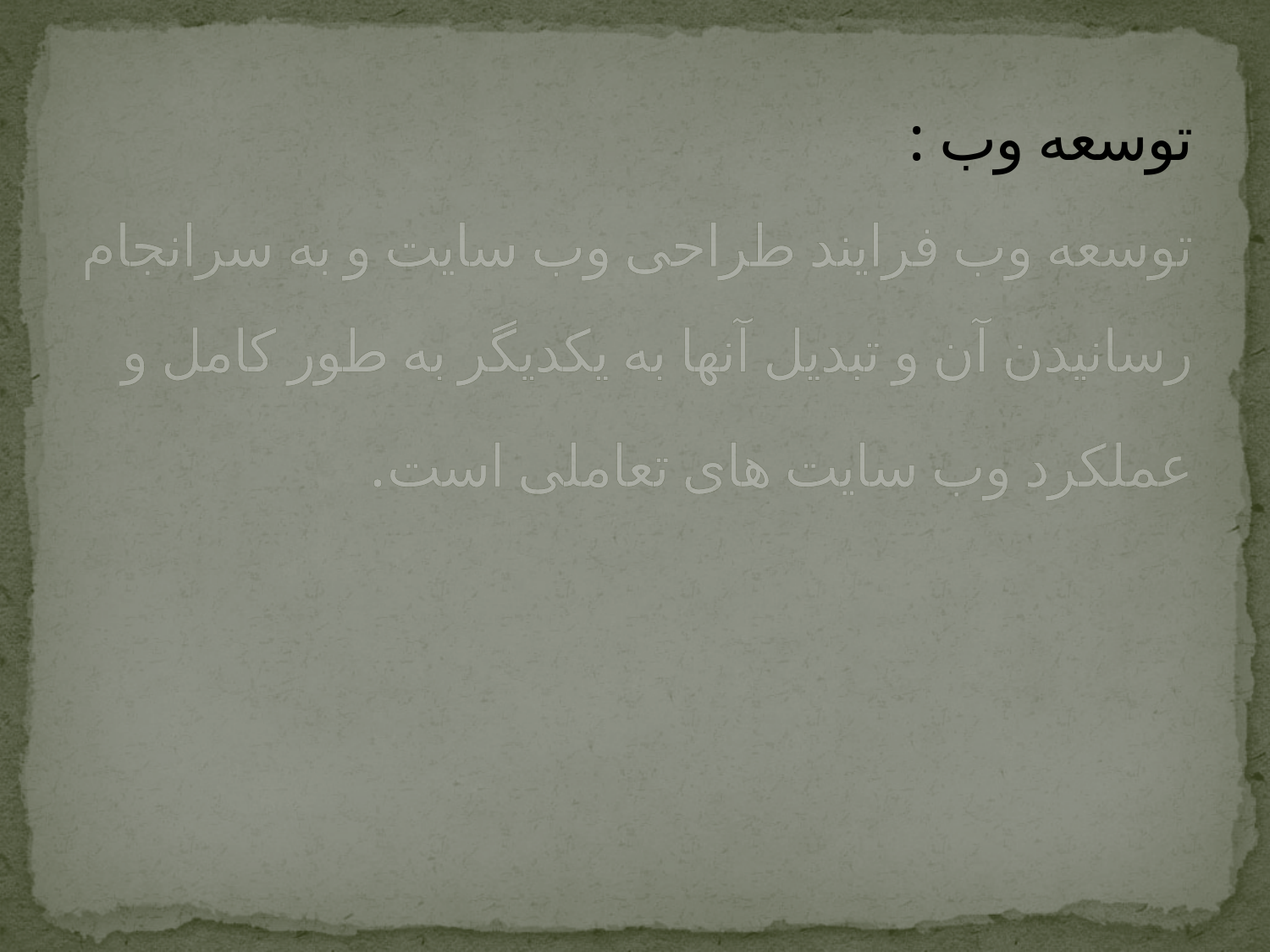

# توسعه وب : توسعه وب فرایند طراحی وب سایت و به سرانجام رسانيدن آن و تبدیل آنها به يكديگر به طور کامل و عملکرد وب سایت های تعاملی است.